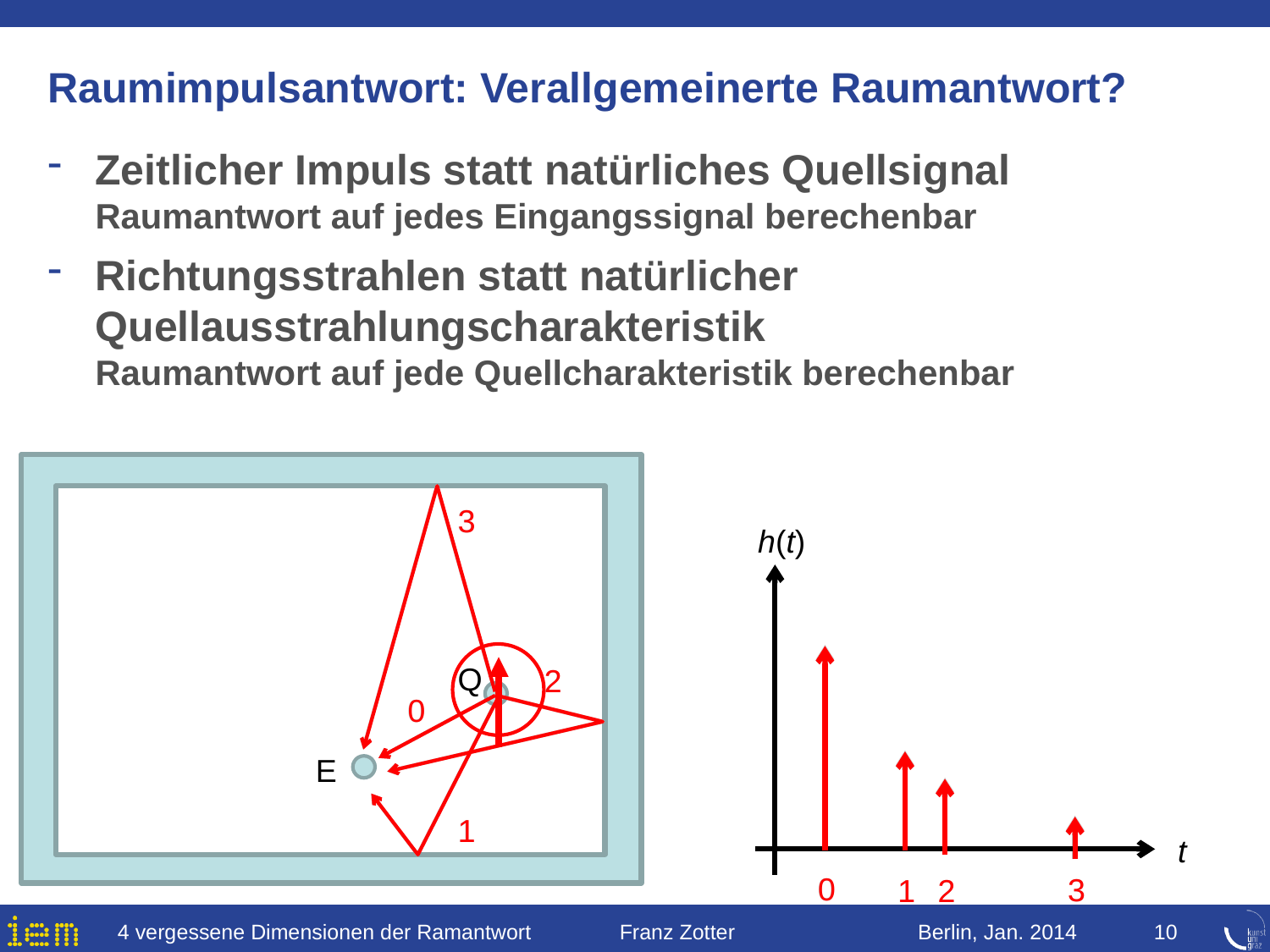

# Raumimpulsantwort: Verallgemeinerte Raumantwort?
Zeitlicher Impuls statt natürliches Quellsignal
Raumantwort auf jedes Eingangssignal berechenbar
Richtungsstrahlen statt natürlicher
Quellausstrahlungscharakteristik
Raumantwort auf jede Quellcharakteristik berechenbar

2

3
3
0

0
2

2

1
1

3
3
h(t)

0

0
Q
2

2

1
1
E

t
4 vergessene Dimensionen der Ramantwort               Franz Zotter                               Berlin, Jan. 2014
10